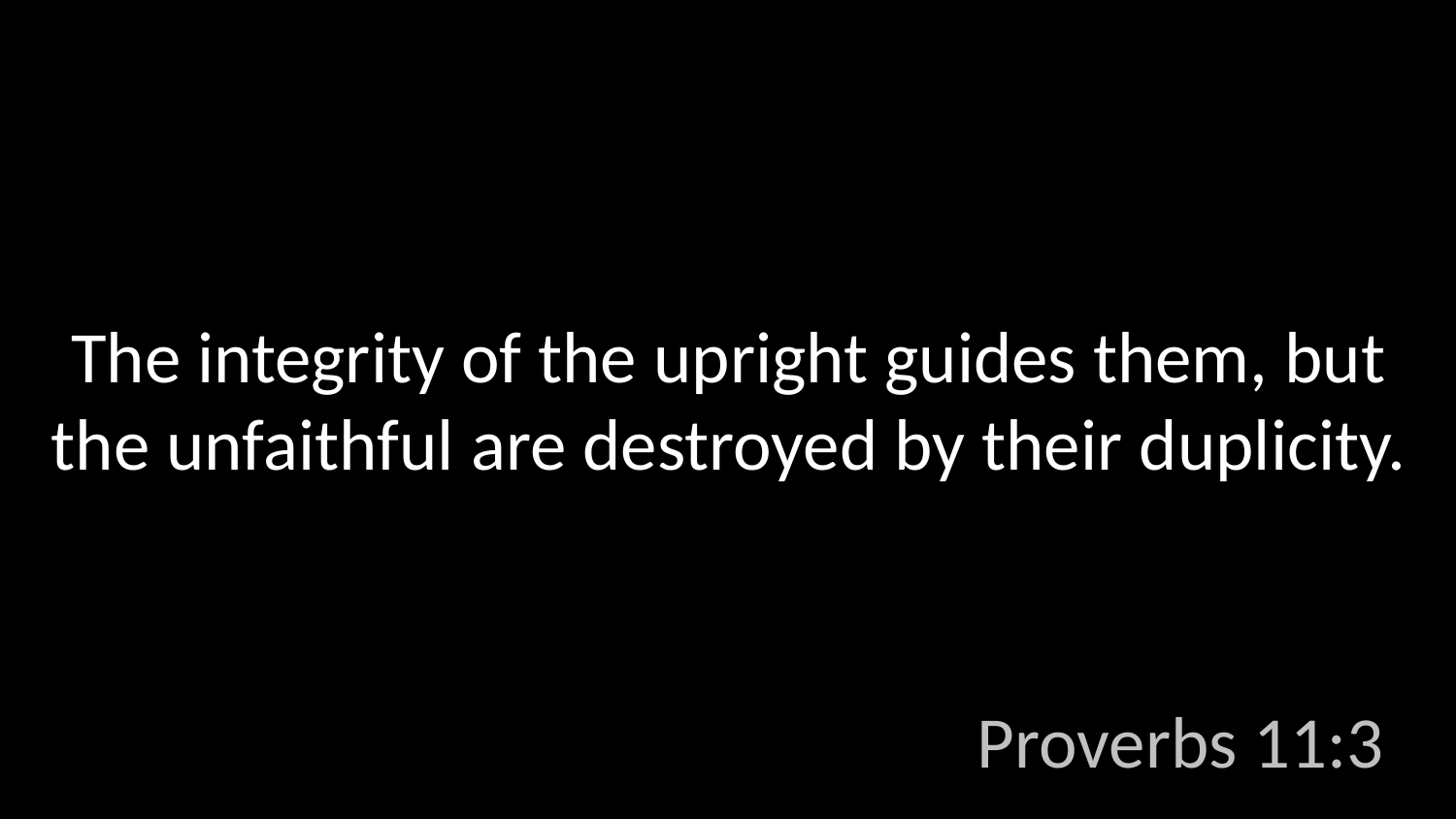

The integrity of the upright guides them, but the unfaithful are destroyed by their duplicity.
Proverbs 11:3